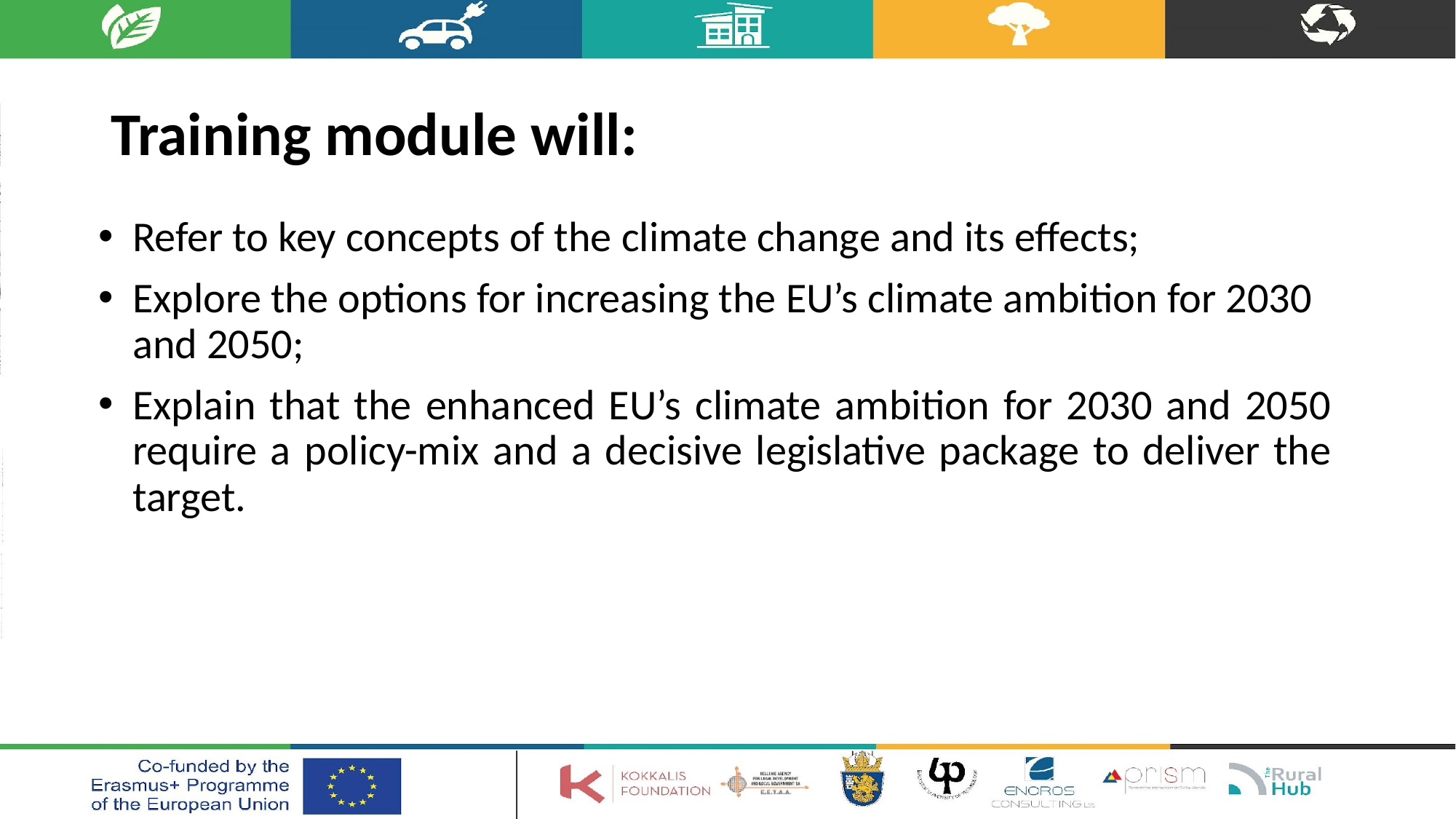

# Training module will:
Refer to key concepts of the climate change and its effects;
Explore the options for increasing the EU’s climate ambition for 2030 and 2050;
Explain that the enhanced EU’s climate ambition for 2030 and 2050 require a policy-mix and a decisive legislative package to deliver the target.